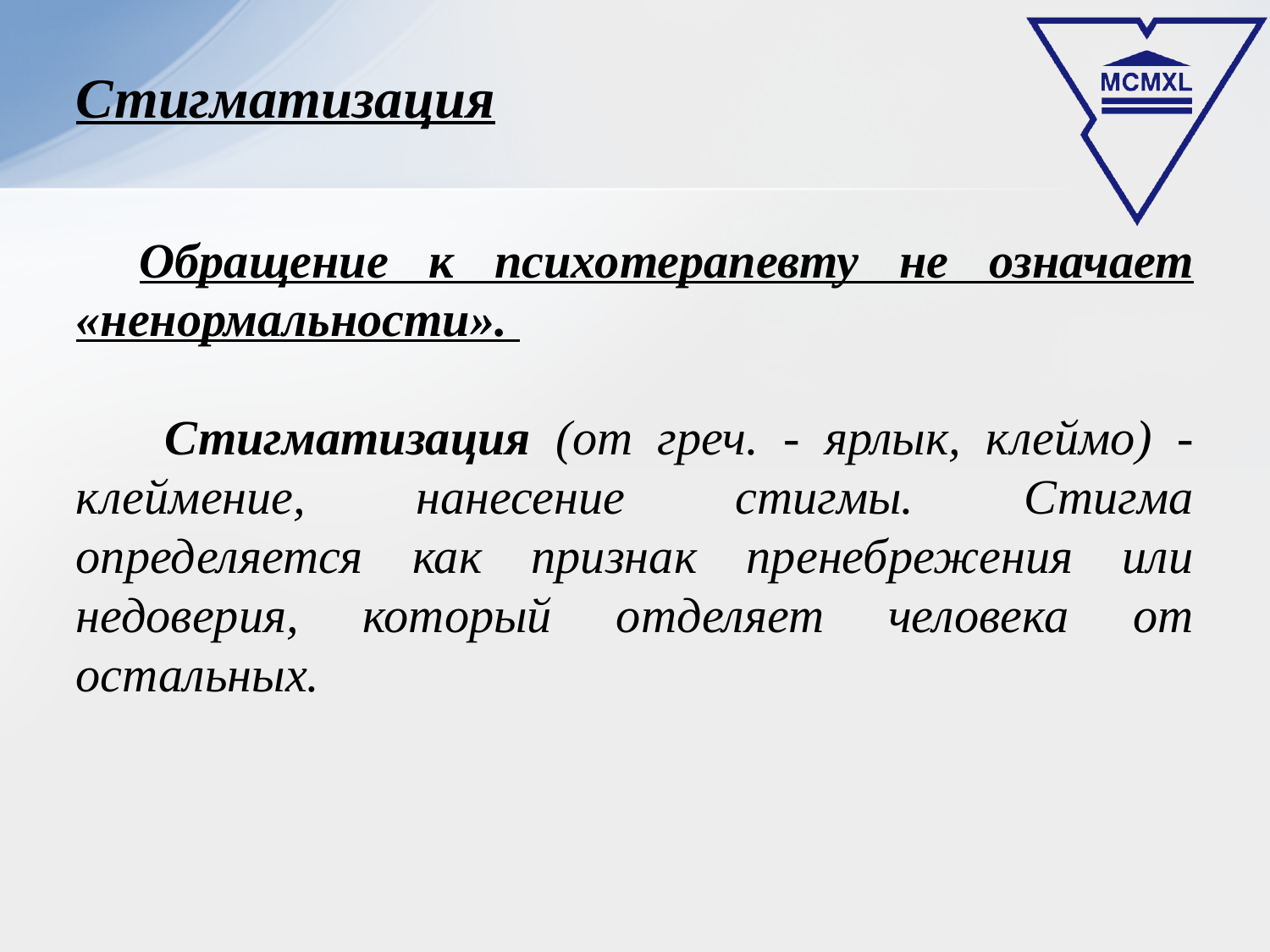

# Стигматизация
Обращение к психотерапевту не означает «ненормальности».

 Стигматизация (от греч. - ярлык, клеймо) -клеймение, нанесение стигмы. Стигма определяется как признак пренебрежения или недоверия, который отделяет человека от остальных.